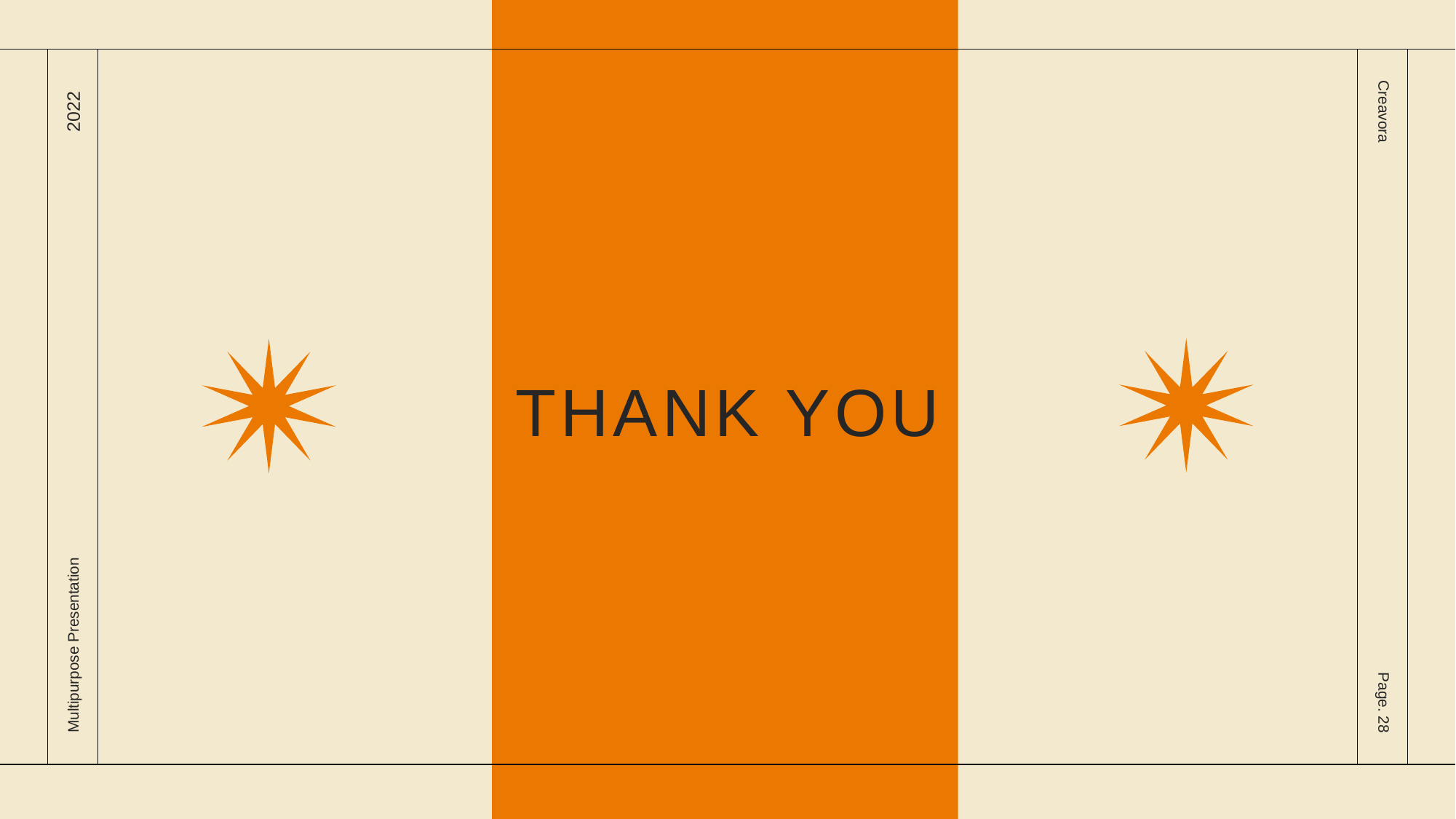

2022
Creavora

THANK YOU
Multipurpose Presentation
Page. 28